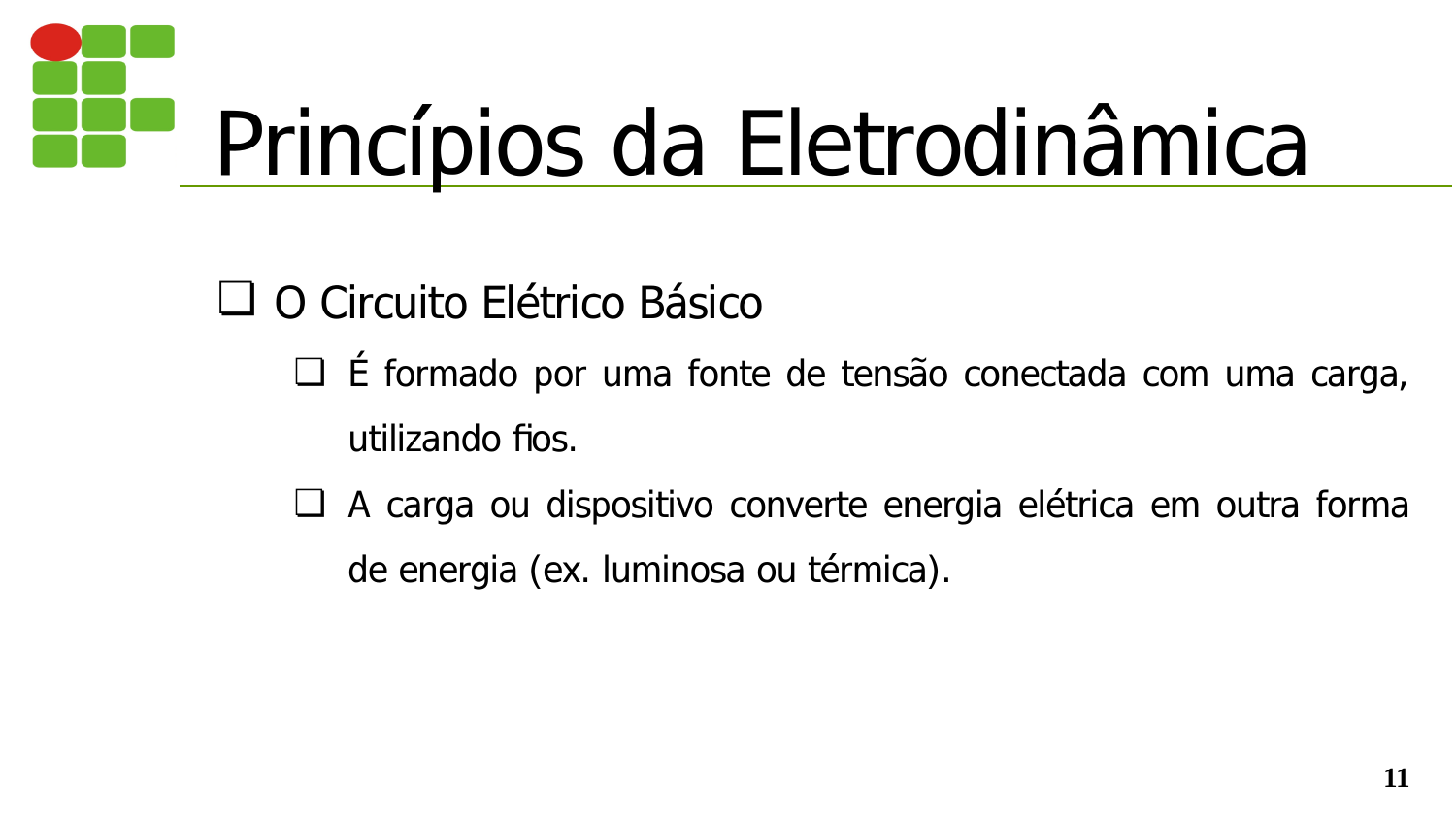

# Princípios da Eletrodinâmica
O Circuito Elétrico Básico
É formado por uma fonte de tensão conectada com uma carga, utilizando fios.
A carga ou dispositivo converte energia elétrica em outra forma de energia (ex. luminosa ou térmica).
11